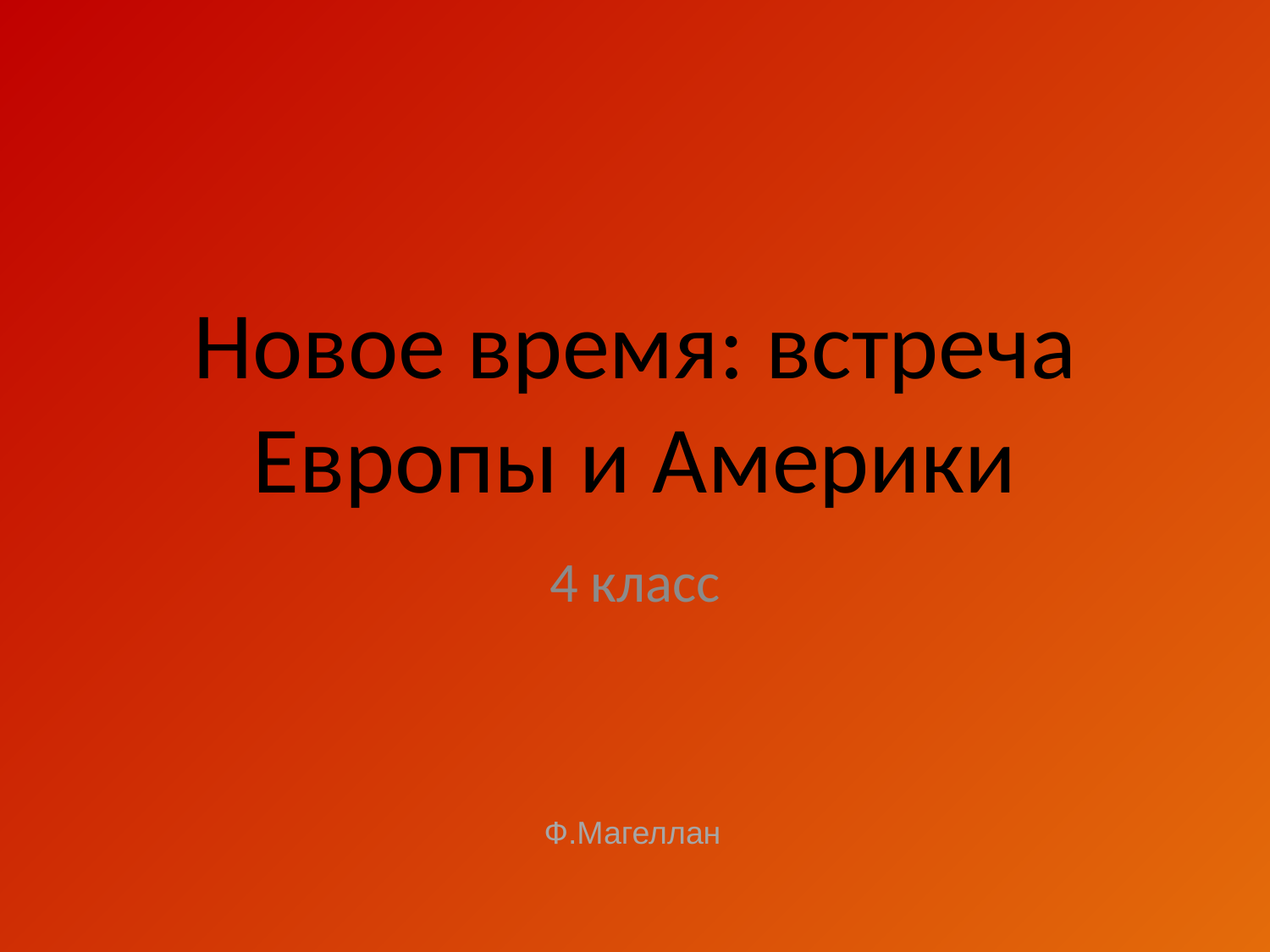

# Новое время: встреча Европы и Америки
4 класс
Ф.Магеллан